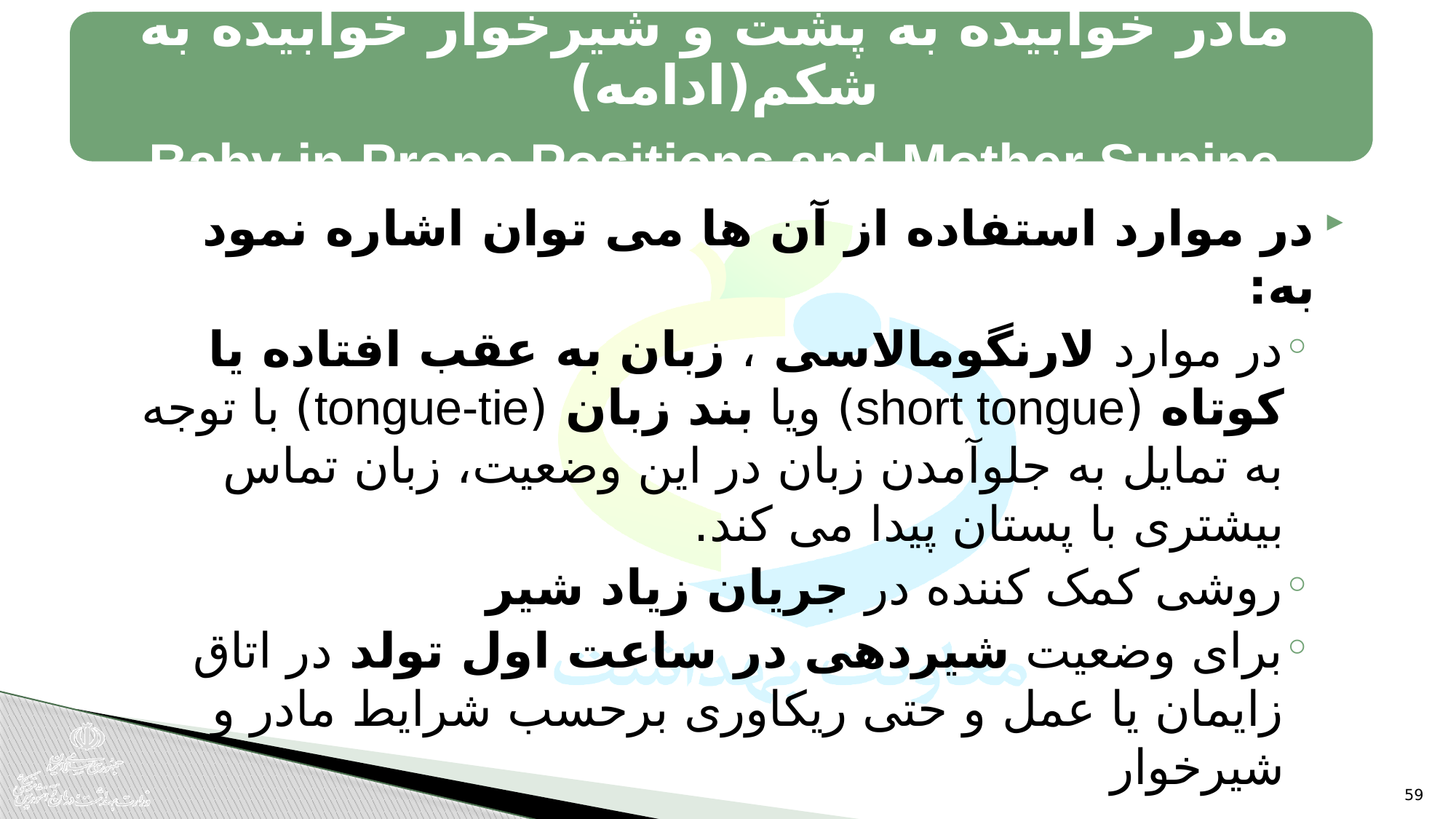

مادر خوابیده به پشت و شیرخوار خوابیده به شکم(ادامه)
  Baby in Prone Positions and Mother Supine
در موارد استفاده از آن ها می توان اشاره نمود به:
در موارد لارنگومالاسی ، زبان به عقب افتاده یا کوتاه (short tongue) ویا بند زبان (tongue-tie) با توجه به تمایل به جلوآمدن زبان در این وضعیت، زبان تماس بیشتری با پستان پیدا می کند.
روشی کمک کننده در جریان زیاد شیر
برای وضعیت شیردهی در ساعت اول تولد در اتاق زایمان یا عمل و حتی ریکاوری برحسب شرایط مادر و شیرخوار
.

59